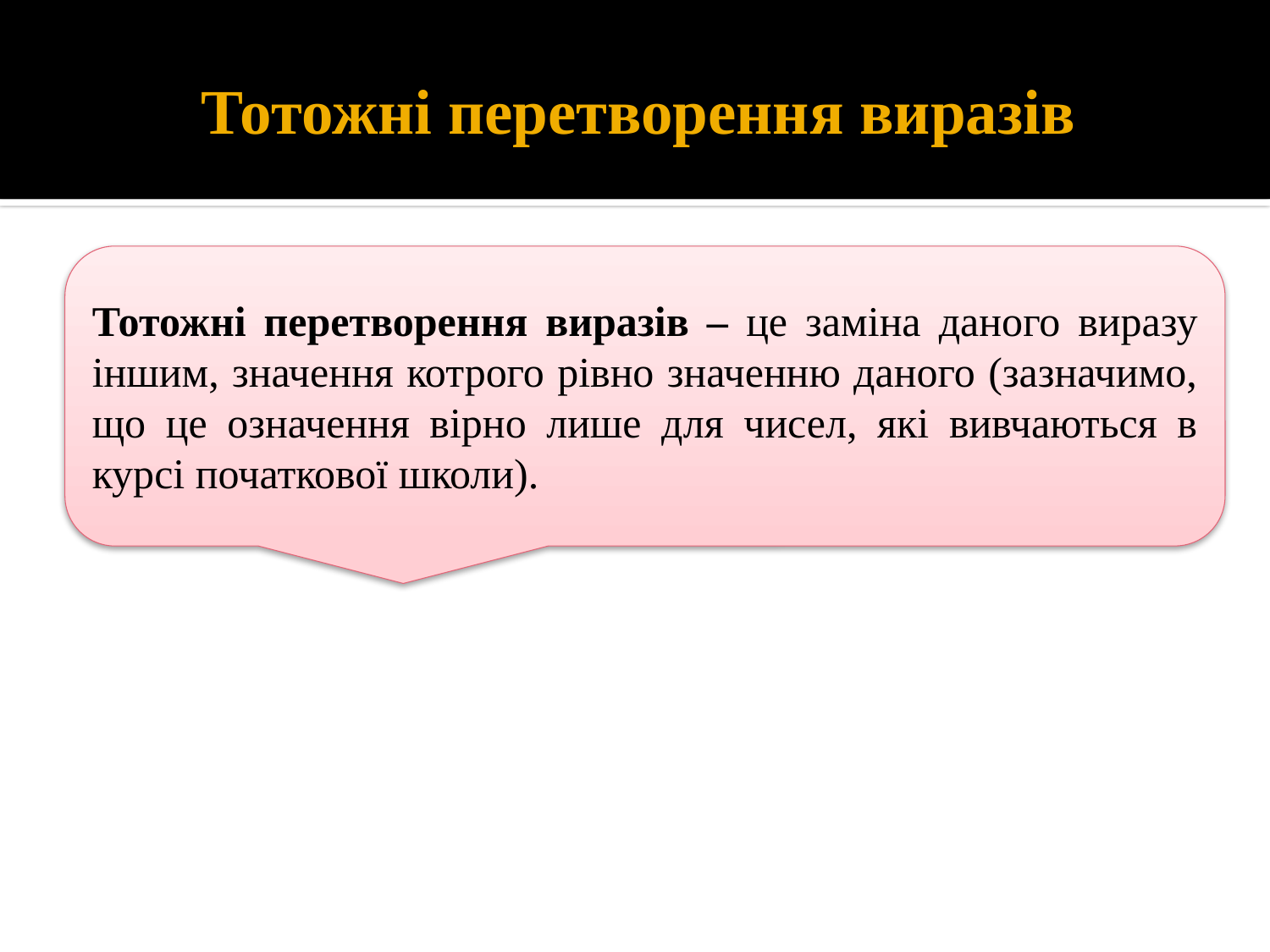

# Тотожні перетворення виразів
Тотожні перетворення виразів – це заміна даного виразу іншим, значення котрого рівно значенню даного (зазначимо, що це означення вірно лише для чисел, які вивчаються в курсі початкової школи).